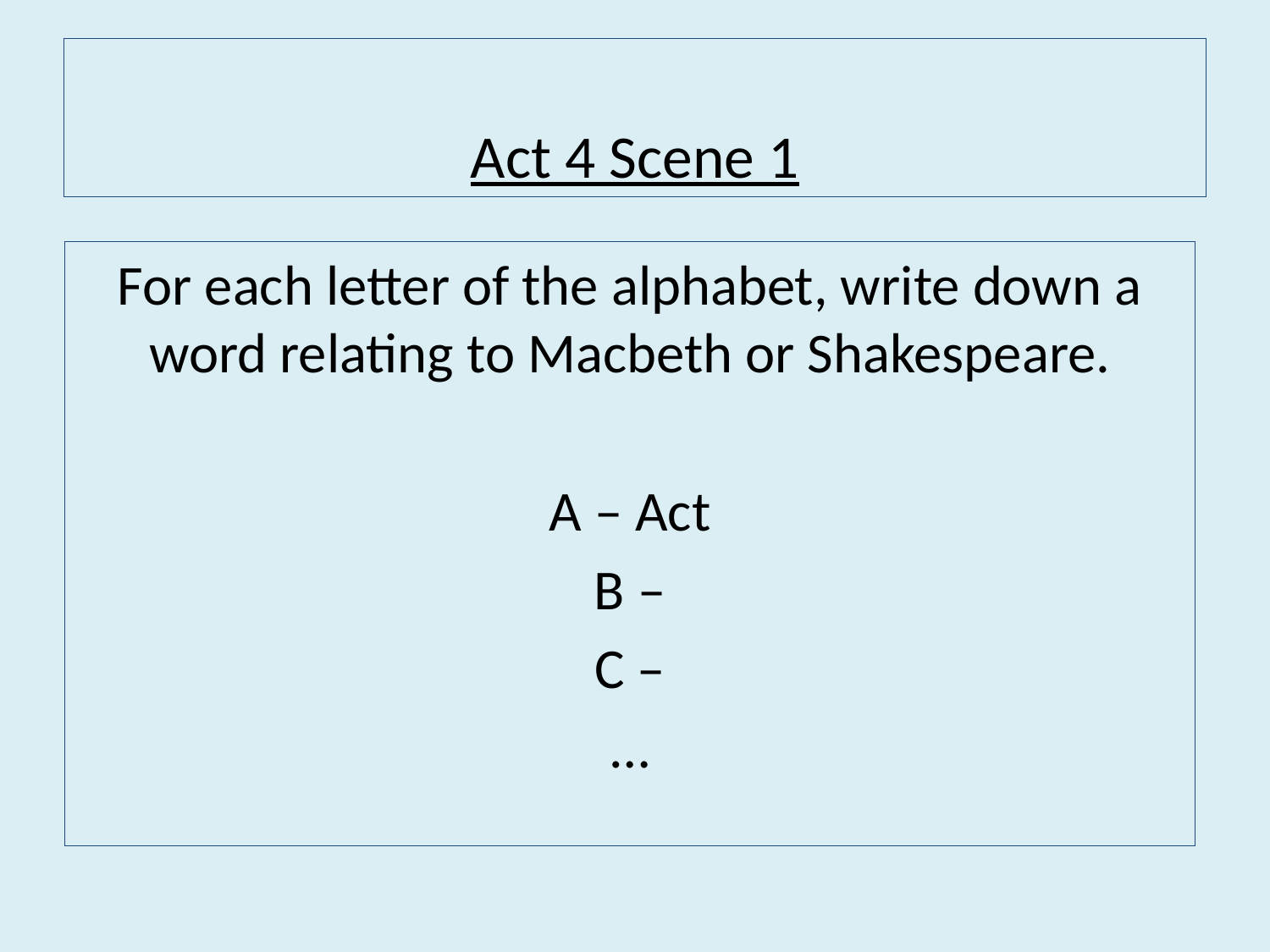

# Act 4 Scene 1
For each letter of the alphabet, write down a word relating to Macbeth or Shakespeare.

A – Act
B –
C –
…